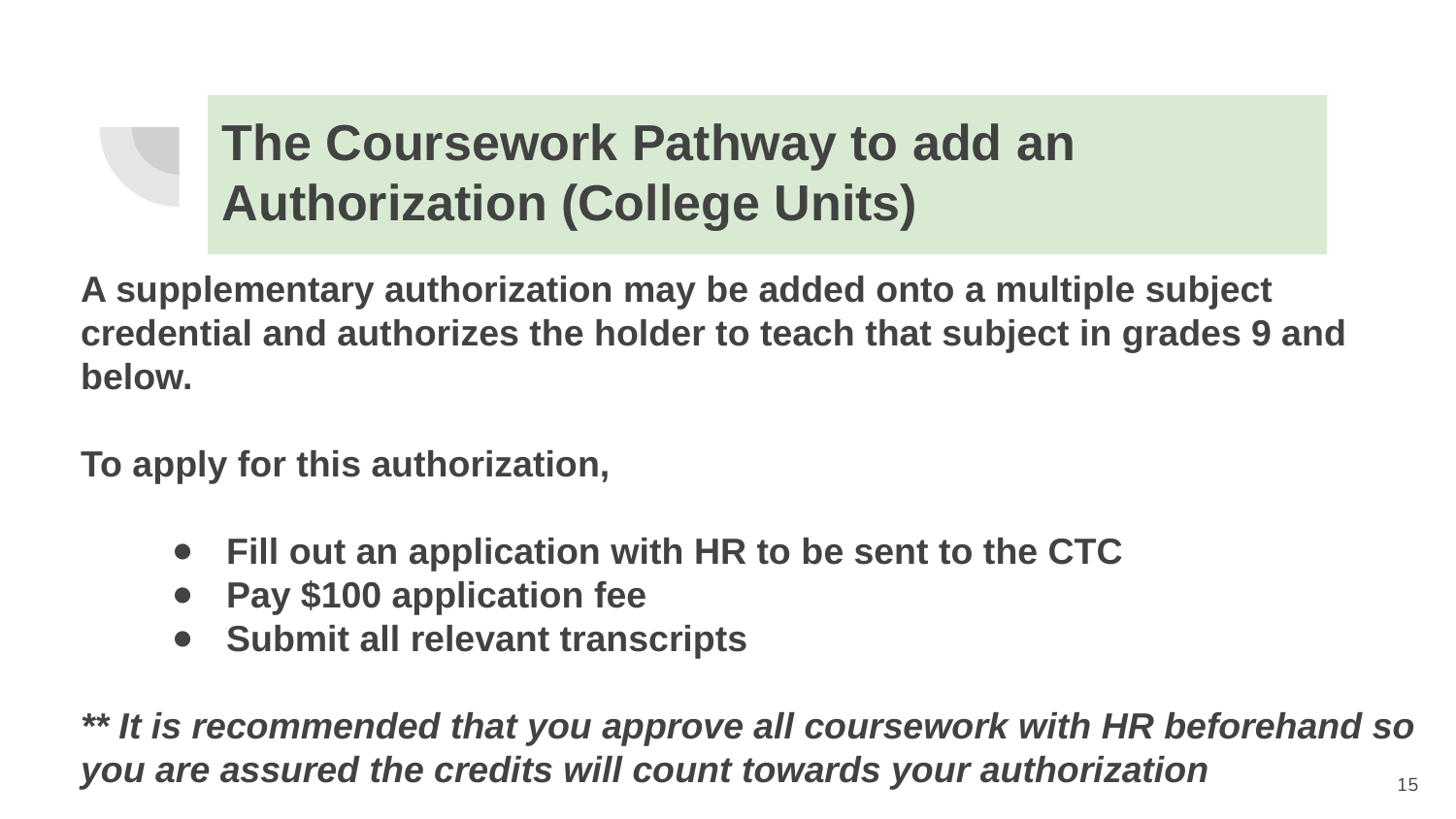

# The Coursework Pathway to add an Authorization (College Units)
A supplementary authorization may be added onto a multiple subject credential and authorizes the holder to teach that subject in grades 9 and below.

To apply for this authorization,

Fill out an application with HR to be sent to the CTC
Pay $100 application fee
Submit all relevant transcripts

** It is recommended that you approve all coursework with HR beforehand so you are assured the credits will count towards your authorization
15